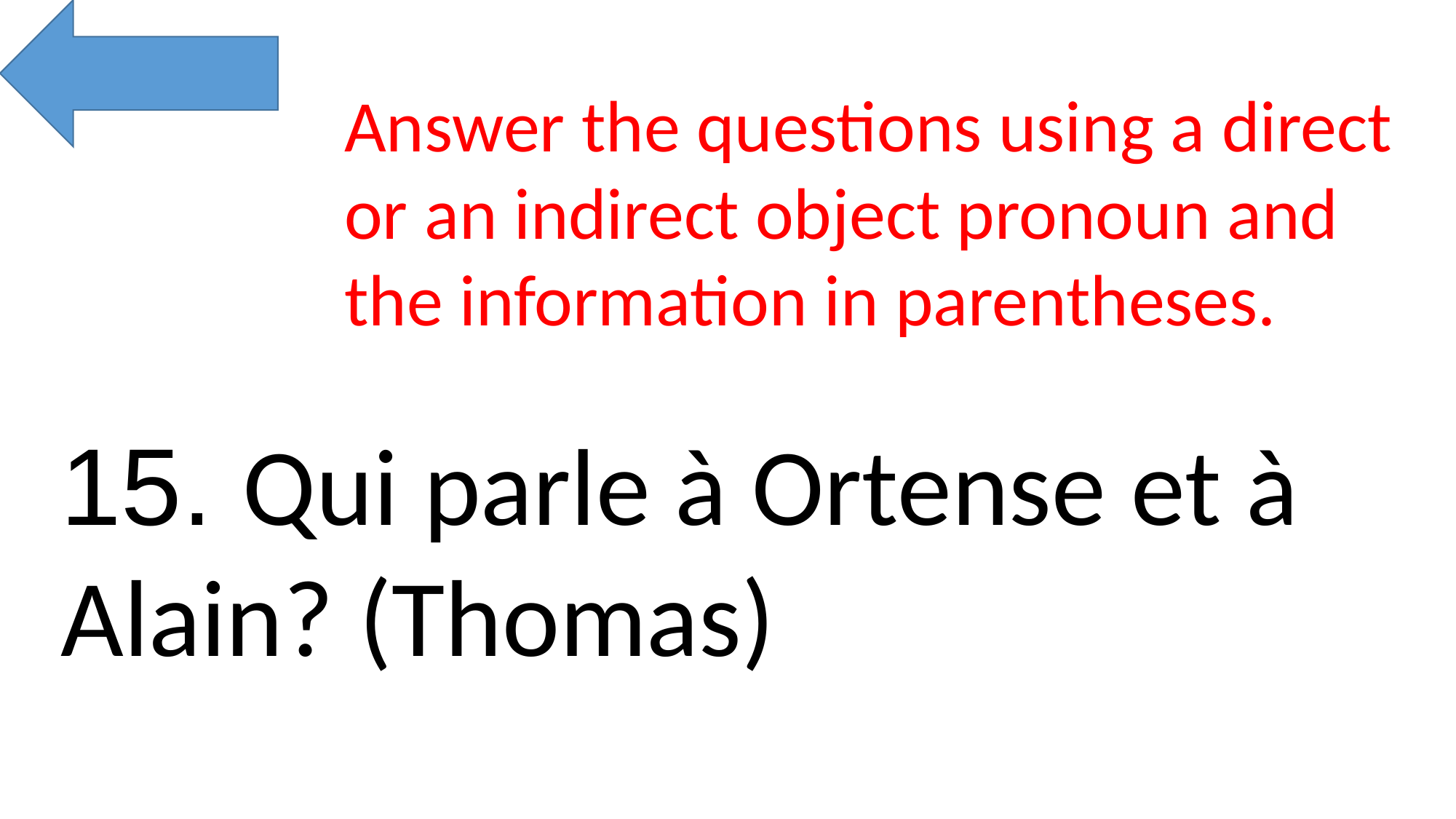

Answer the questions using a direct or an indirect object pronoun and the information in parentheses.
15. Qui parle à Ortense et à Alain? (Thomas)